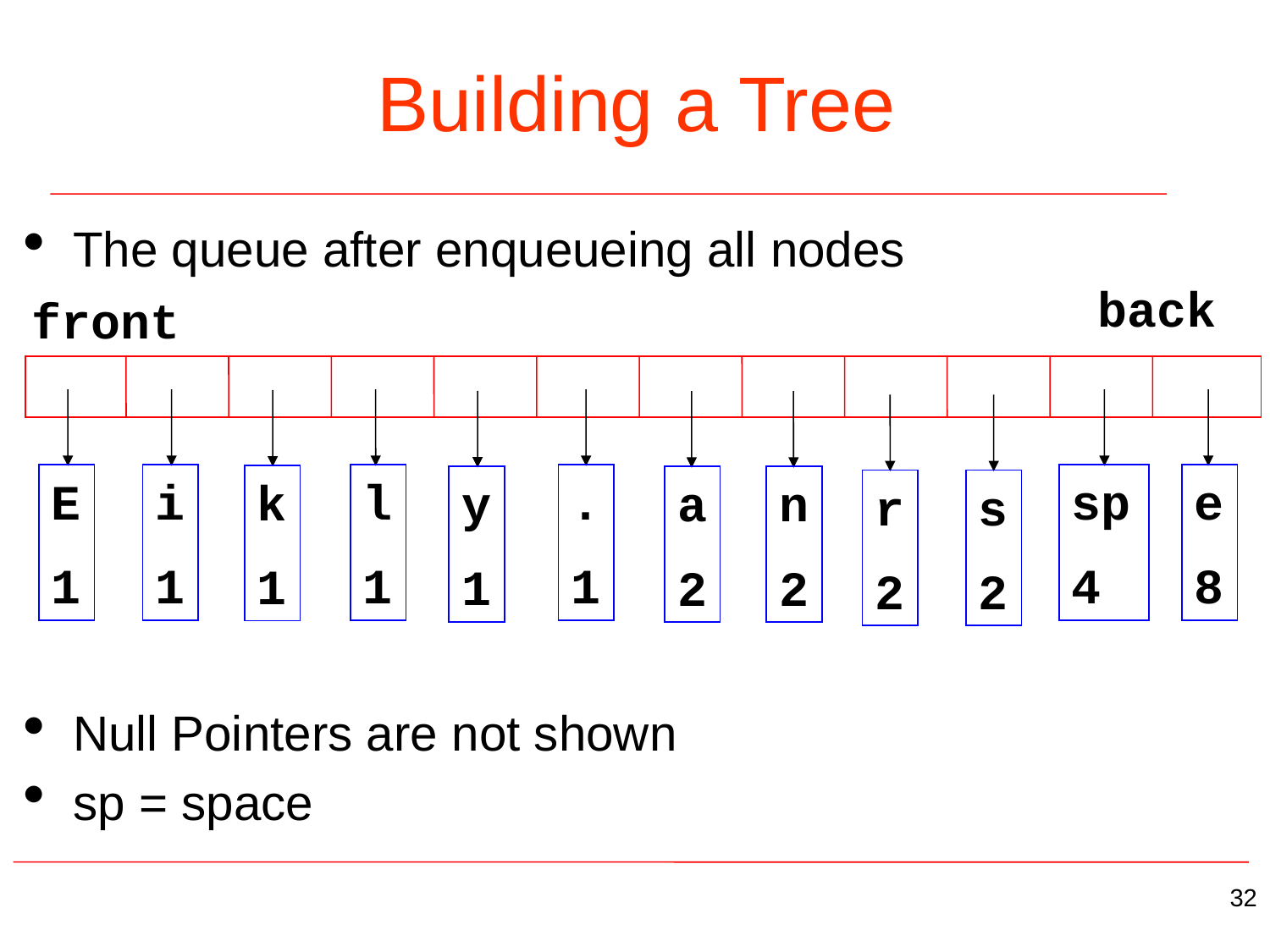

# Building a Tree
The queue after enqueueing all nodes

Null Pointers are not shown
sp = space
back
front

E
1
i
1
l
1
.
1
sp
4
e
8
k
1
y
1
a
2
n
2
r
2
s
2
32